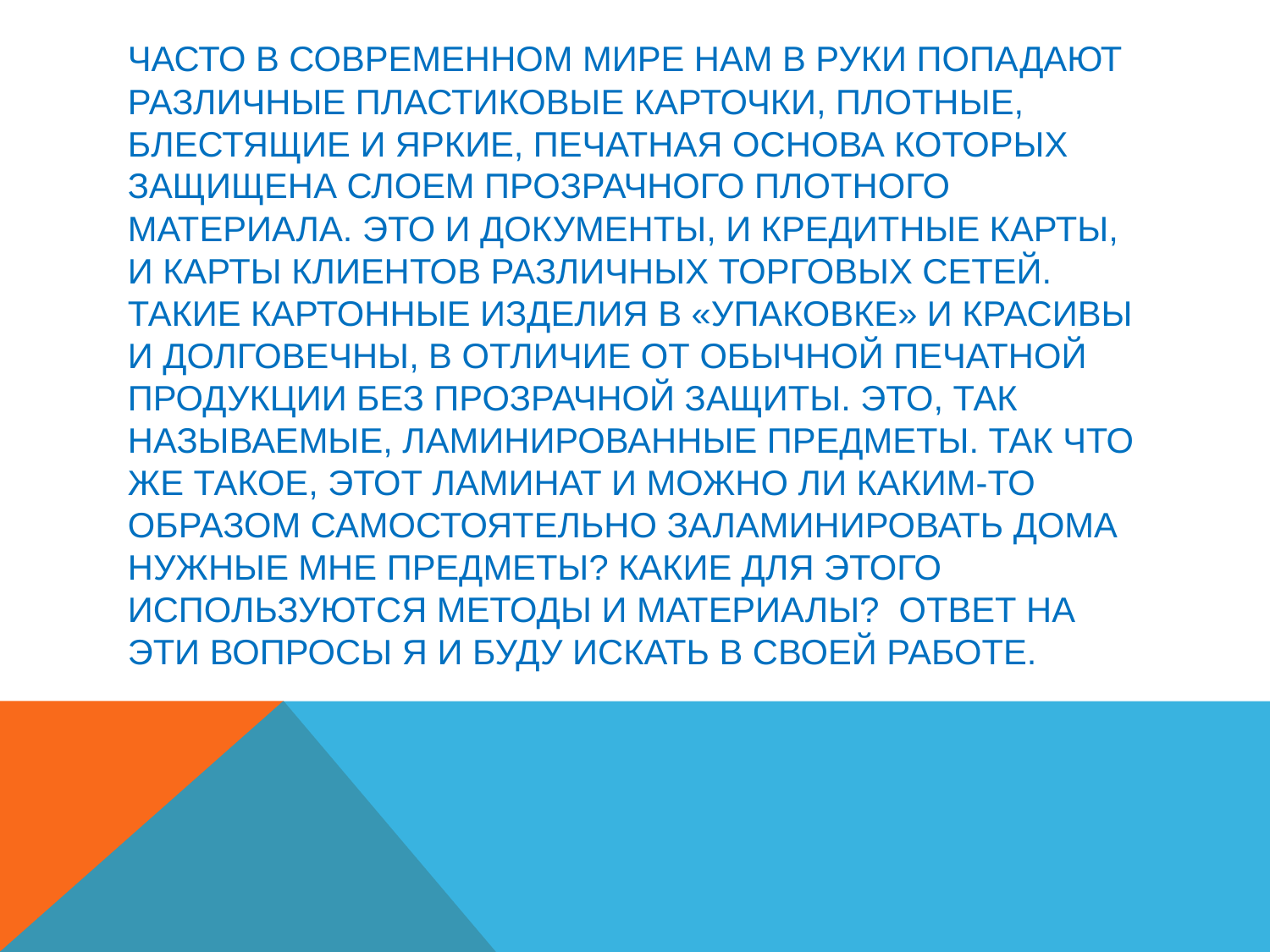

# Часто в современном мире нам в руки попадают различные пластиковые карточки, плотные, блестящие и яркие, печатная основа которых защищена слоем прозрачного плотного материала. Это и документы, и кредитные карты, и карты клиентов различных торговых сетей. Такие картонные изделия в «упаковке» и красивы и долговечны, в отличие от обычной печатной продукции без прозрачной защиты. Это, так называемые, ламинированные предметы. Так что же такое, этот ламинат и можно ли каким-то образом самостоятельно заламинировать дома нужные мне предметы? Какие для этого используются методы и материалы?  Ответ на эти вопросы я и буду искать в своей работе.